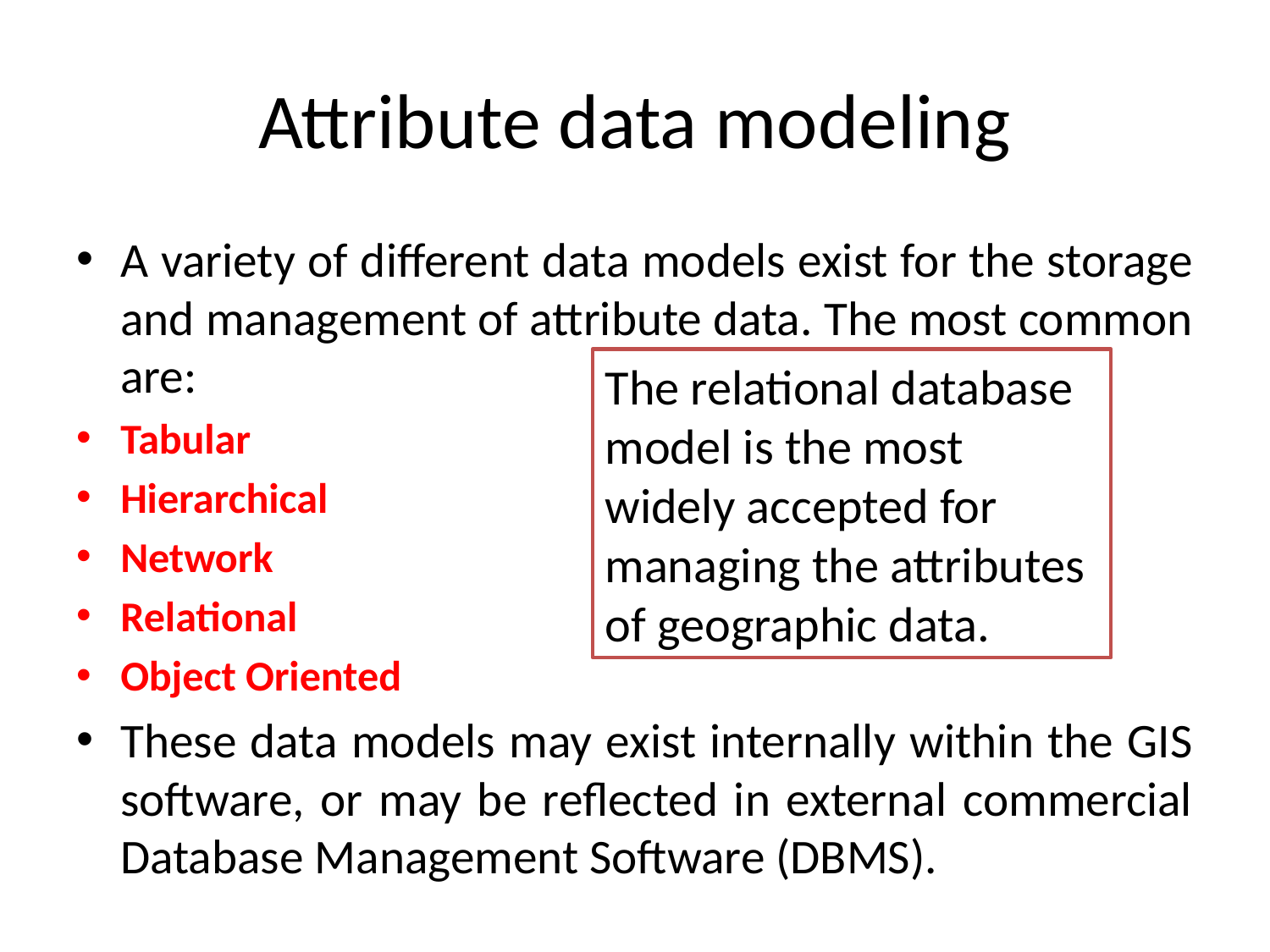

# Attribute data modeling
A variety of different data models exist for the storage and management of attribute data. The most common are:
Tabular
Hierarchical
Network
Relational
Object Oriented
These data models may exist internally within the GIS software, or may be reflected in external commercial Database Management Software (DBMS).
The relational database model is the most widely accepted for managing the attributes of geographic data.